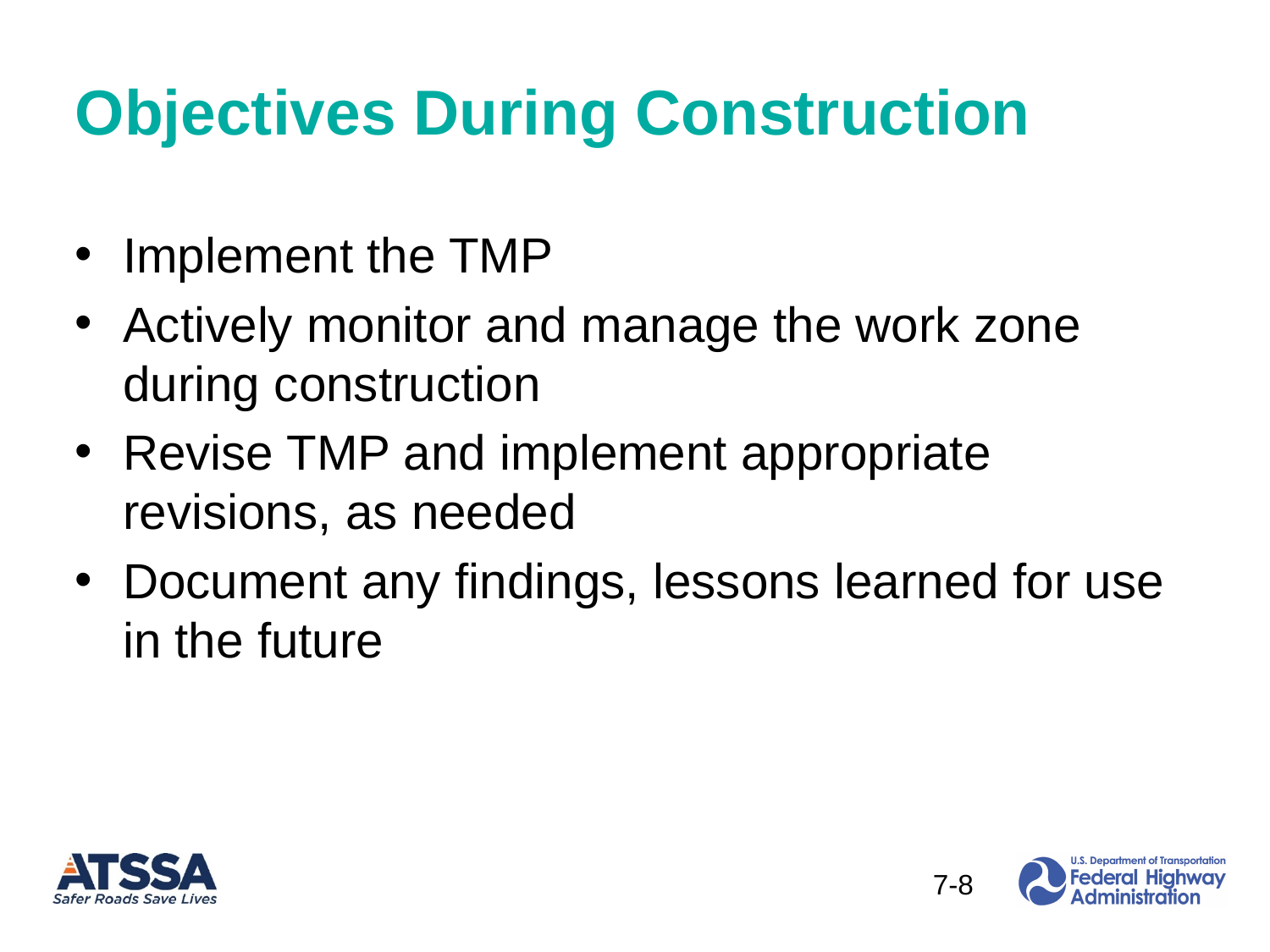

# Objectives During Construction
Implement the TMP
Actively monitor and manage the work zone  during construction
Revise TMP and implement appropriate revisions, as needed
Document any findings, lessons learned for use in the future